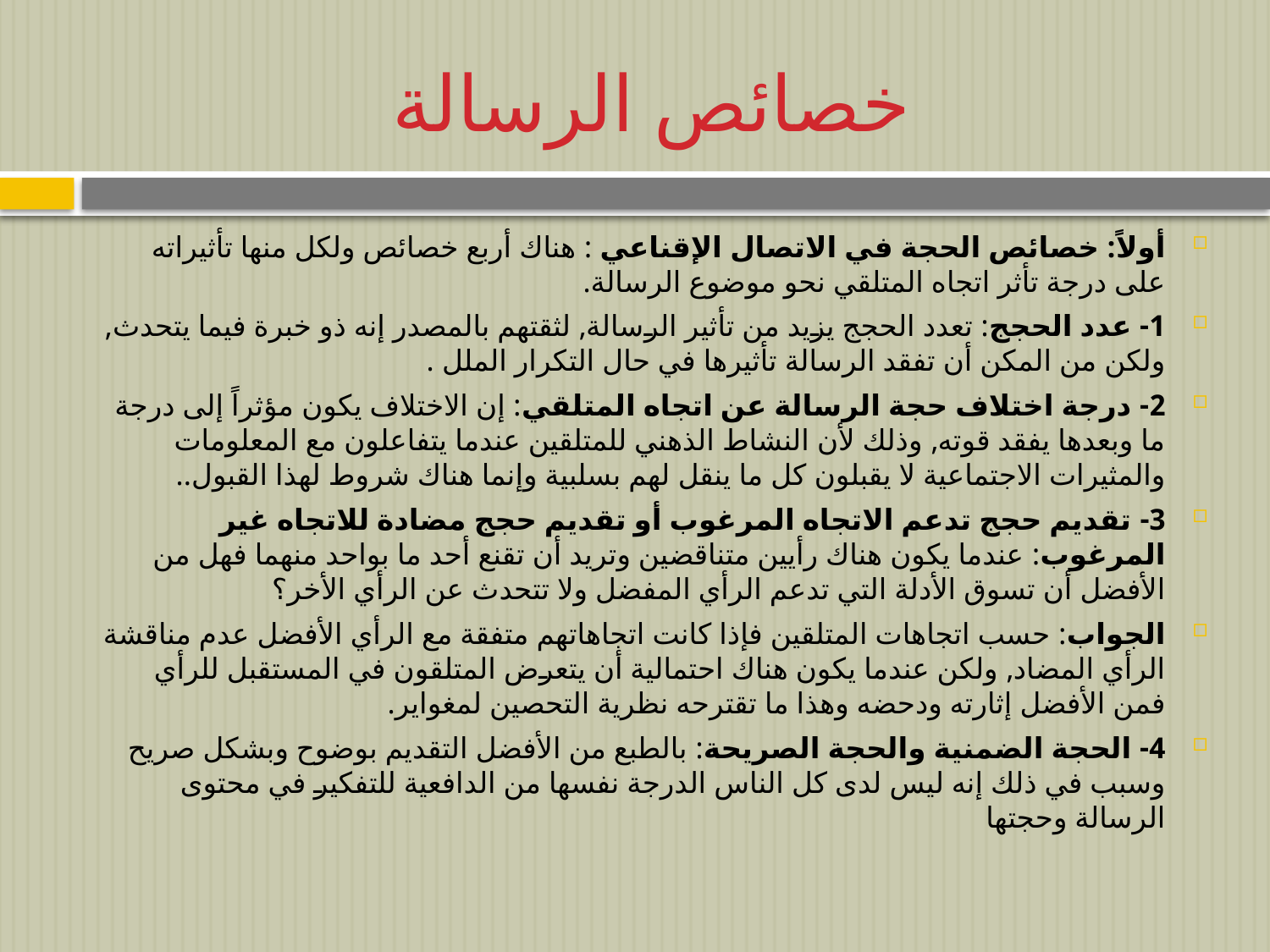

# خصائص الرسالة
أولاً: خصائص الحجة في الاتصال الإقناعي : هناك أربع خصائص ولكل منها تأثيراته على درجة تأثر اتجاه المتلقي نحو موضوع الرسالة.
1- عدد الحجج: تعدد الحجج يزيد من تأثير الرسالة, لثقتهم بالمصدر إنه ذو خبرة فيما يتحدث, ولكن من المكن أن تفقد الرسالة تأثيرها في حال التكرار الملل .
2- درجة اختلاف حجة الرسالة عن اتجاه المتلقي: إن الاختلاف يكون مؤثراً إلى درجة ما وبعدها يفقد قوته, وذلك لأن النشاط الذهني للمتلقين عندما يتفاعلون مع المعلومات والمثيرات الاجتماعية لا يقبلون كل ما ينقل لهم بسلبية وإنما هناك شروط لهذا القبول..
3- تقديم حجج تدعم الاتجاه المرغوب أو تقديم حجج مضادة للاتجاه غير المرغوب: عندما يكون هناك رأيين متناقضين وتريد أن تقنع أحد ما بواحد منهما فهل من الأفضل أن تسوق الأدلة التي تدعم الرأي المفضل ولا تتحدث عن الرأي الأخر؟
الجواب: حسب اتجاهات المتلقين فإذا كانت اتجاهاتهم متفقة مع الرأي الأفضل عدم مناقشة الرأي المضاد, ولكن عندما يكون هناك احتمالية أن يتعرض المتلقون في المستقبل للرأي فمن الأفضل إثارته ودحضه وهذا ما تقترحه نظرية التحصين لمغواير.
4- الحجة الضمنية والحجة الصريحة: بالطبع من الأفضل التقديم بوضوح وبشكل صريح وسبب في ذلك إنه ليس لدى كل الناس الدرجة نفسها من الدافعية للتفكير في محتوى الرسالة وحجتها